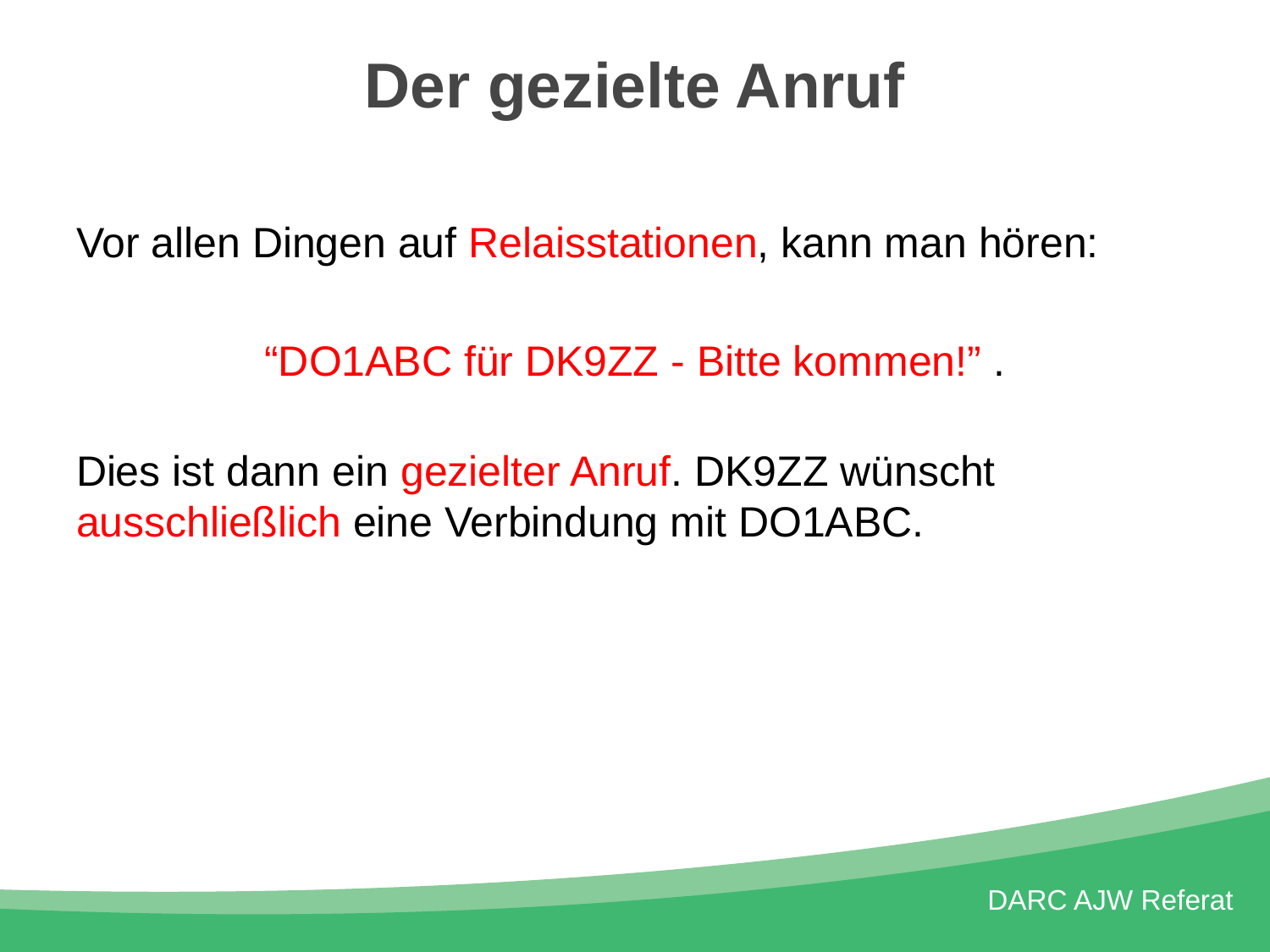

# Der gezielte Anruf

Vor allen Dingen auf Relaisstationen, kann man hören:

“DO1ABC für DK9ZZ - Bitte kommen!” .
Dies ist dann ein gezielter Anruf. DK9ZZ wünscht ausschließlich eine Verbindung mit DO1ABC.